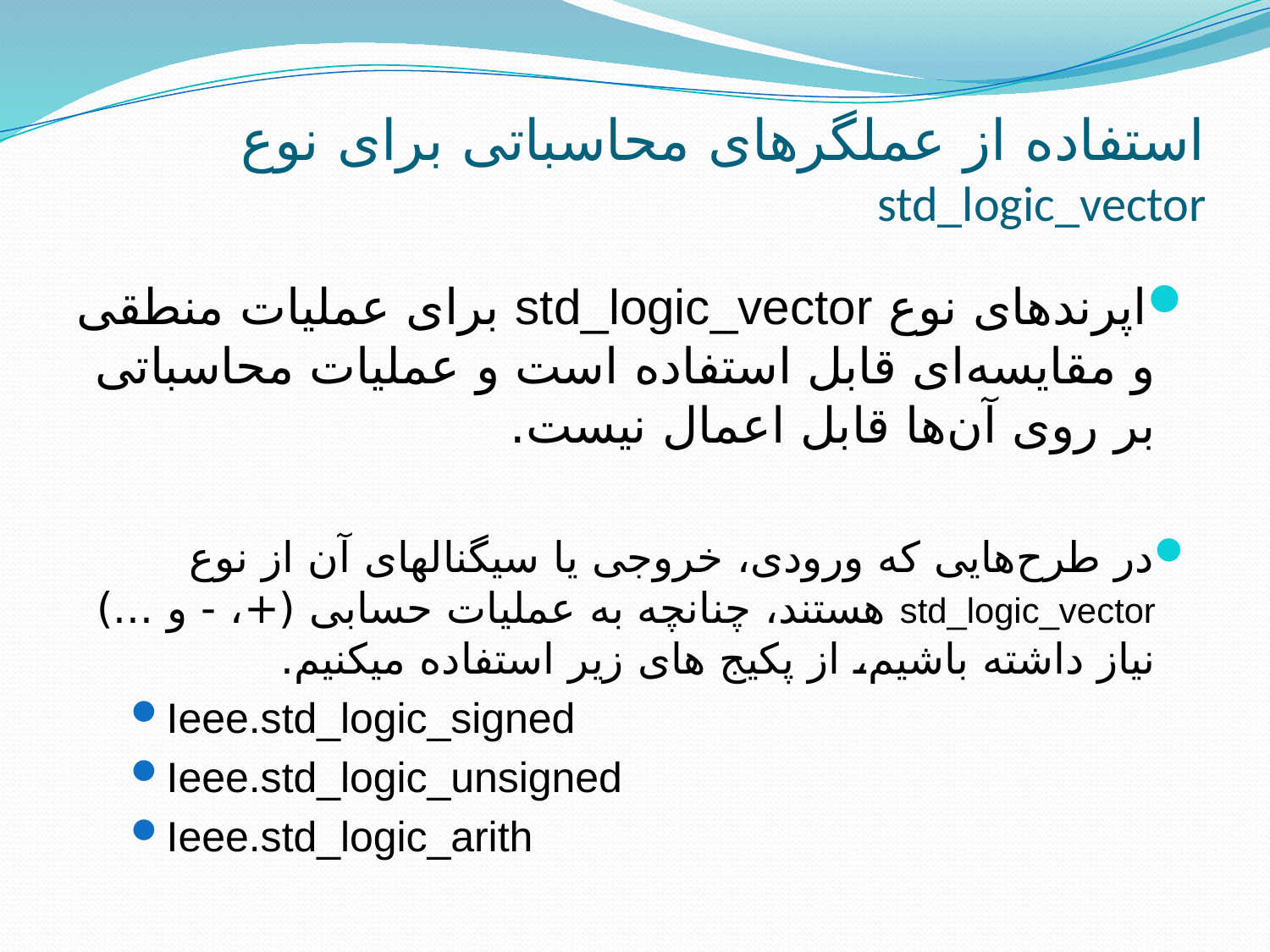

# استفاده از عملگرهای محاسباتی برای نوع std_logic_vector
اپرندهای نوع std_logic_vector برای عملیات منطقی و مقایسه‌ای قابل استفاده است و عملیات محاسباتی بر روی آن‌ها قابل اعمال نیست.

در طرح‌هایی که ورودی، خروجی یا سیگنال‍های آن از نوع std_logic_vector هستند، چنانچه به عملیات حسابی (+، - و ...) نیاز داشته باشیم، از پکیج های زیر استفاده میکنیم.
Ieee.std_logic_signed
Ieee.std_logic_unsigned
Ieee.std_logic_arith